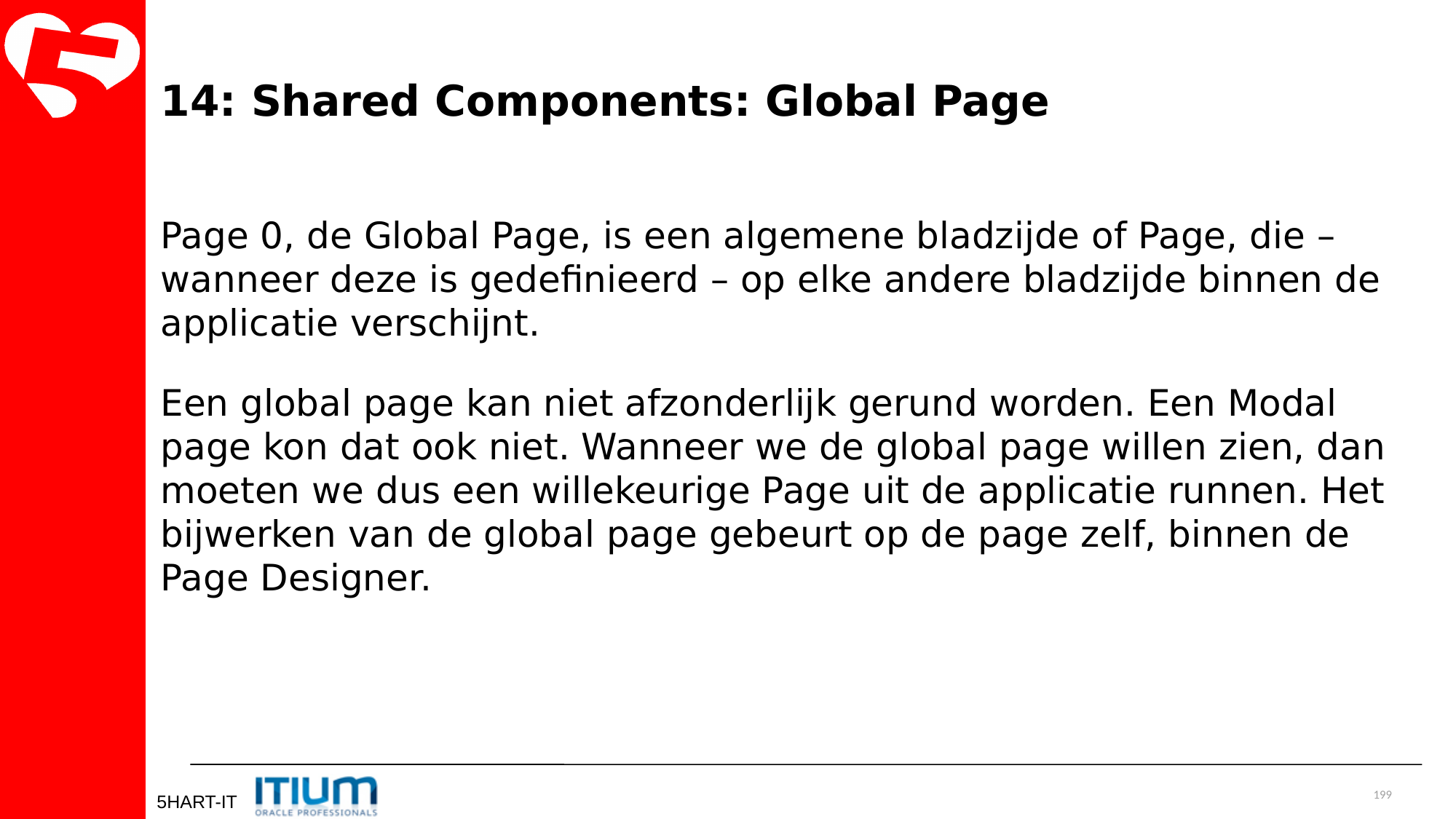

14: Shared Components: Global Page
Page 0, de Global Page, is een algemene bladzijde of Page, die – wanneer deze is gedefinieerd – op elke andere bladzijde binnen de applicatie verschijnt.
Een global page kan niet afzonderlijk gerund worden. Een Modal page kon dat ook niet. Wanneer we de global page willen zien, dan moeten we dus een willekeurige Page uit de applicatie runnen. Het bijwerken van de global page gebeurt op de page zelf, binnen de Page Designer.
199